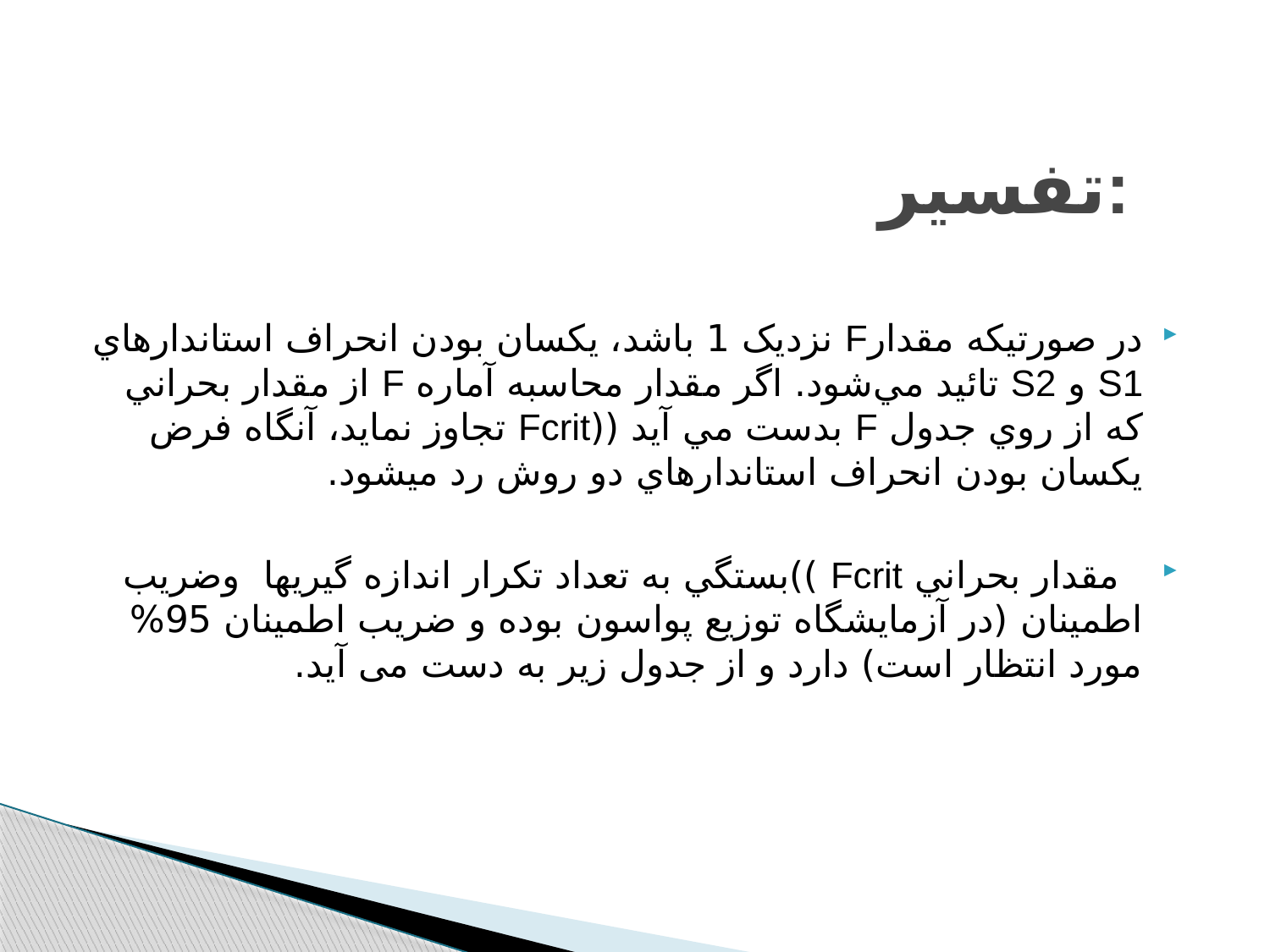

# تفسیر:

در صورتيکه مقدارF نزديک 1 باشد، يکسان بودن انحراف استاندارهاي  S1 و S2 تائيد مي‌شود. اگر مقدار محاسبه آماره F از مقدار بحراني که از روي جدول F بدست مي آيد ((Fcrit تجاوز نمايد، آنگاه فرض يکسان بودن انحراف استاندارهاي دو روش رد میشود.

  مقدار بحراني Fcrit ))بستگي به تعداد تکرار اندازه ‌گيريها  وضریب اطمینان (در آزمایشگاه توزیع پواسون بوده و ضریب اطمینان 95% مورد انتظار است) دارد و از جدول زیر به دست می آید.